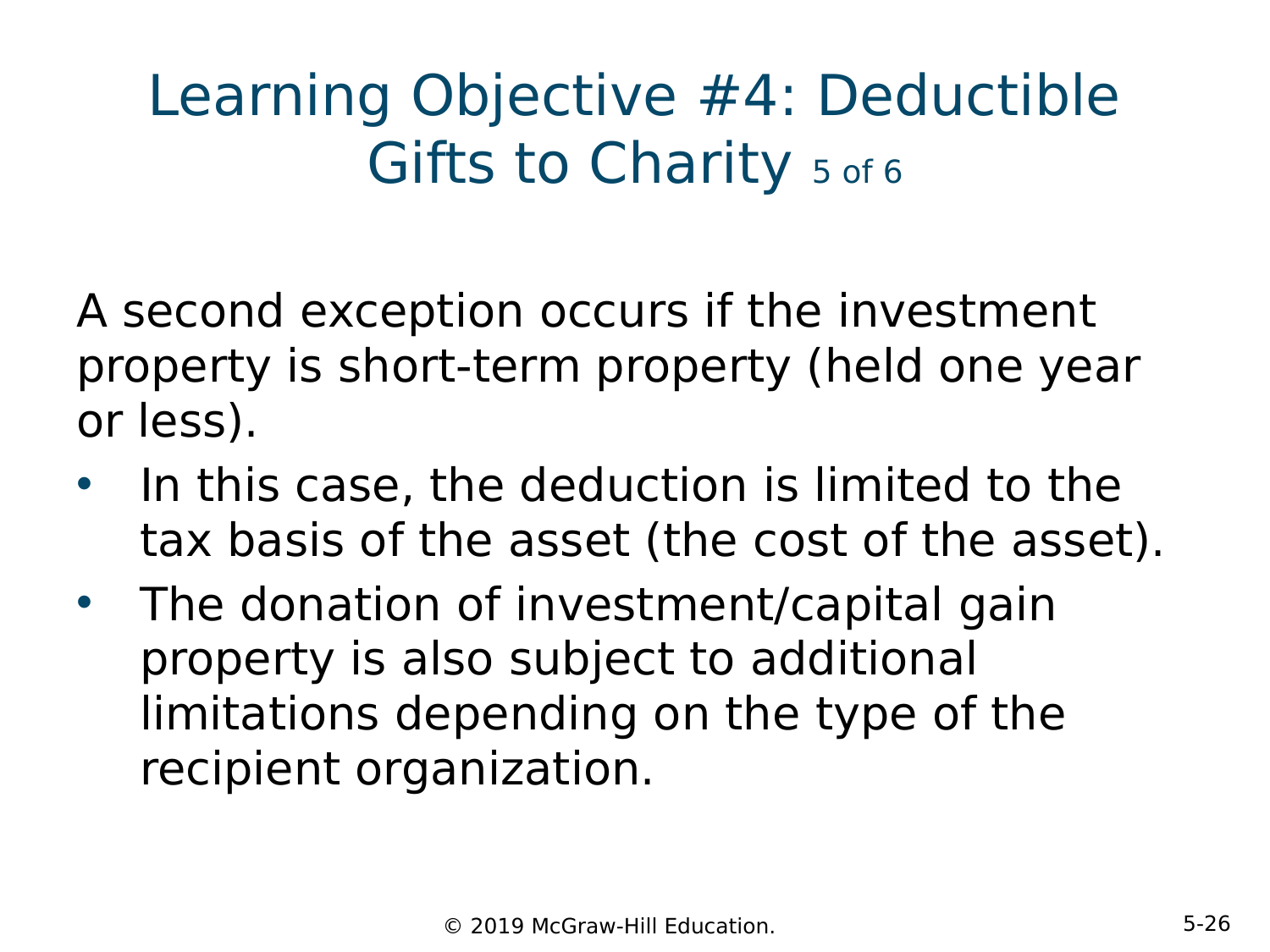

# Learning Objective #4: Deductible Gifts to Charity 5 of 6
A second exception occurs if the investment property is short-term property (held one year or less).
In this case, the deduction is limited to the tax basis of the asset (the cost of the asset).
The donation of investment/capital gain property is also subject to additional limitations depending on the type of the recipient organization.